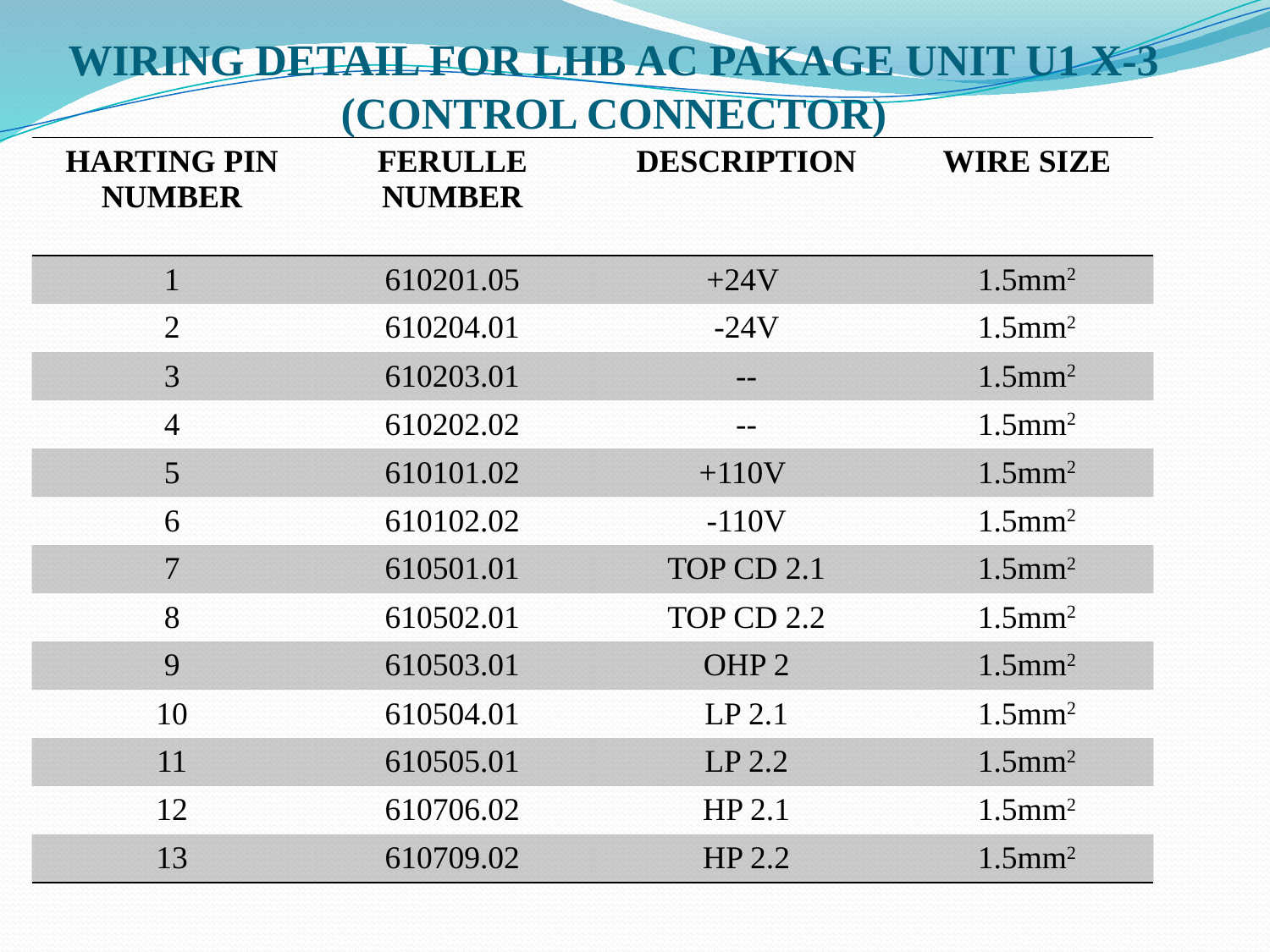

# WIRING DETAIL FOR LHB AC PAKAGE UNIT U1 X-3 (CONTROL CONNECTOR)
| HARTING PIN NUMBER | FERULLE NUMBER | DESCRIPTION | WIRE SIZE |
| --- | --- | --- | --- |
| 1 | 610201.05 | +24V | 1.5mm2 |
| 2 | 610204.01 | -24V | 1.5mm2 |
| 3 | 610203.01 | -- | 1.5mm2 |
| 4 | 610202.02 | -- | 1.5mm2 |
| 5 | 610101.02 | +110V | 1.5mm2 |
| 6 | 610102.02 | -110V | 1.5mm2 |
| 7 | 610501.01 | TOP CD 2.1 | 1.5mm2 |
| 8 | 610502.01 | TOP CD 2.2 | 1.5mm2 |
| 9 | 610503.01 | OHP 2 | 1.5mm2 |
| 10 | 610504.01 | LP 2.1 | 1.5mm2 |
| 11 | 610505.01 | LP 2.2 | 1.5mm2 |
| 12 | 610706.02 | HP 2.1 | 1.5mm2 |
| 13 | 610709.02 | HP 2.2 | 1.5mm2 |